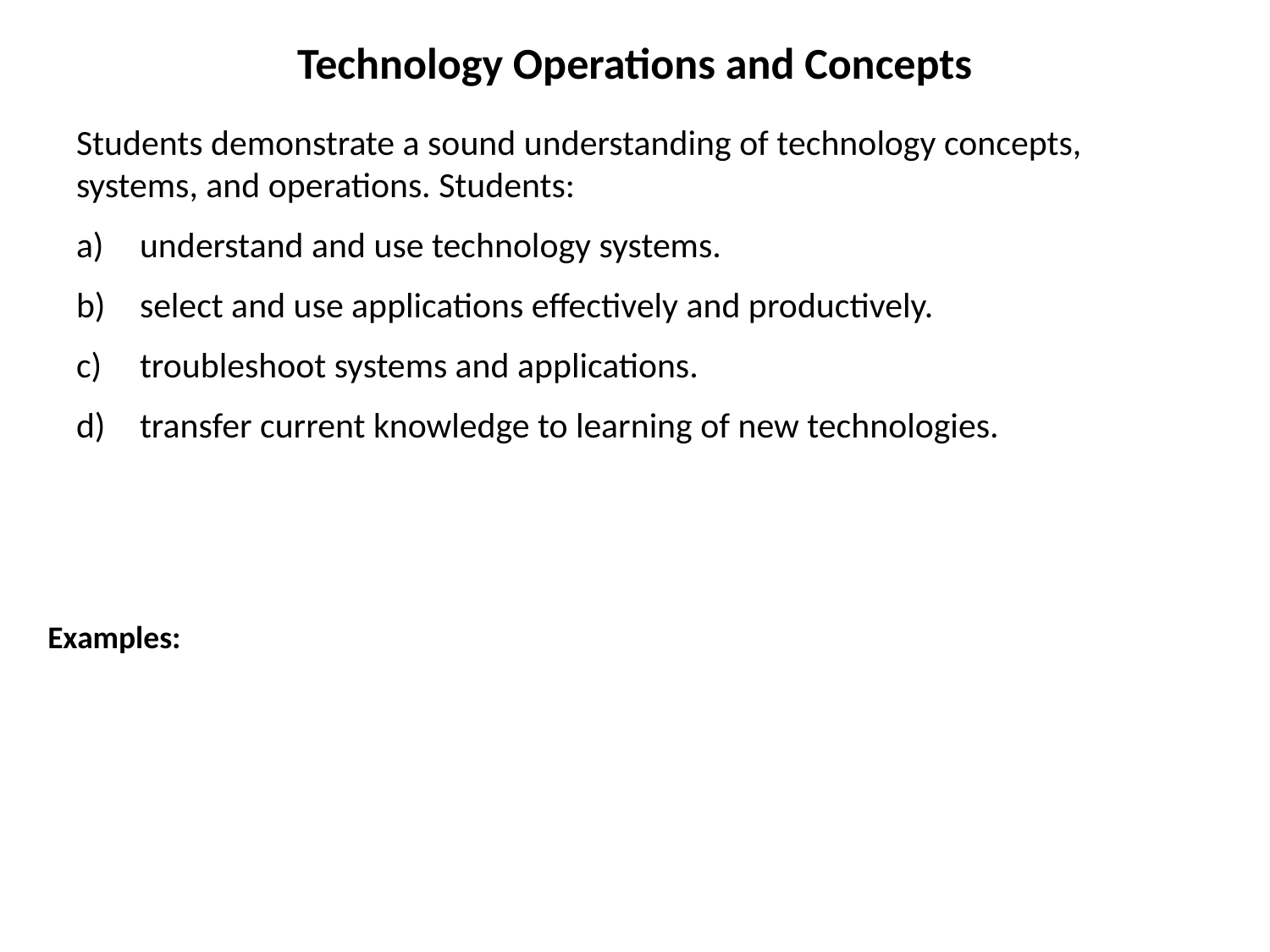

# Technology Operations and Concepts
Students demonstrate a sound understanding of technology concepts, systems, and operations. Students:
understand and use technology systems.
select and use applications effectively and productively.
troubleshoot systems and applications.
transfer current knowledge to learning of new technologies.
Examples: